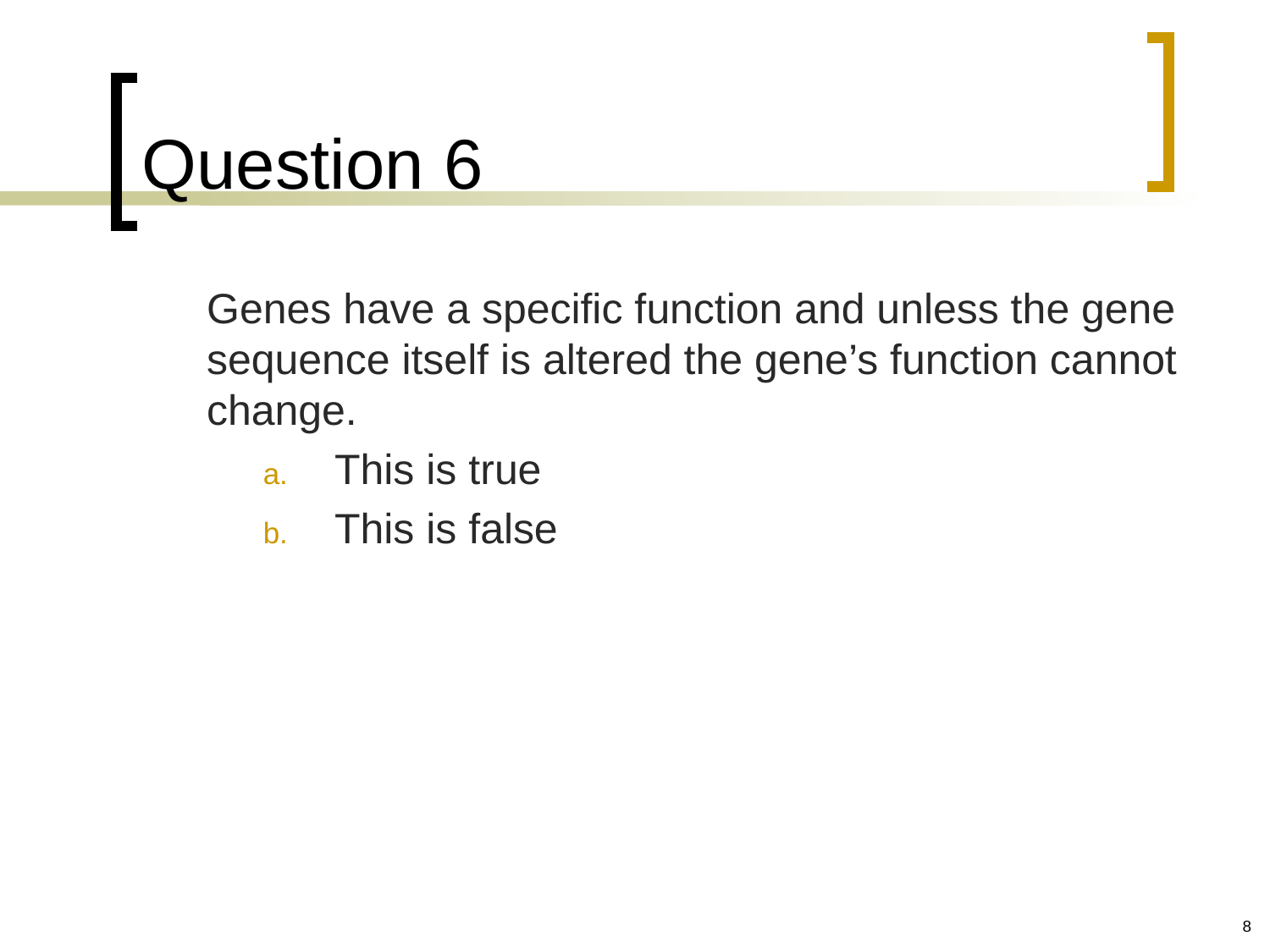

# Question 6
	Genes have a specific function and unless the gene sequence itself is altered the gene’s function cannot change.
This is true
This is false